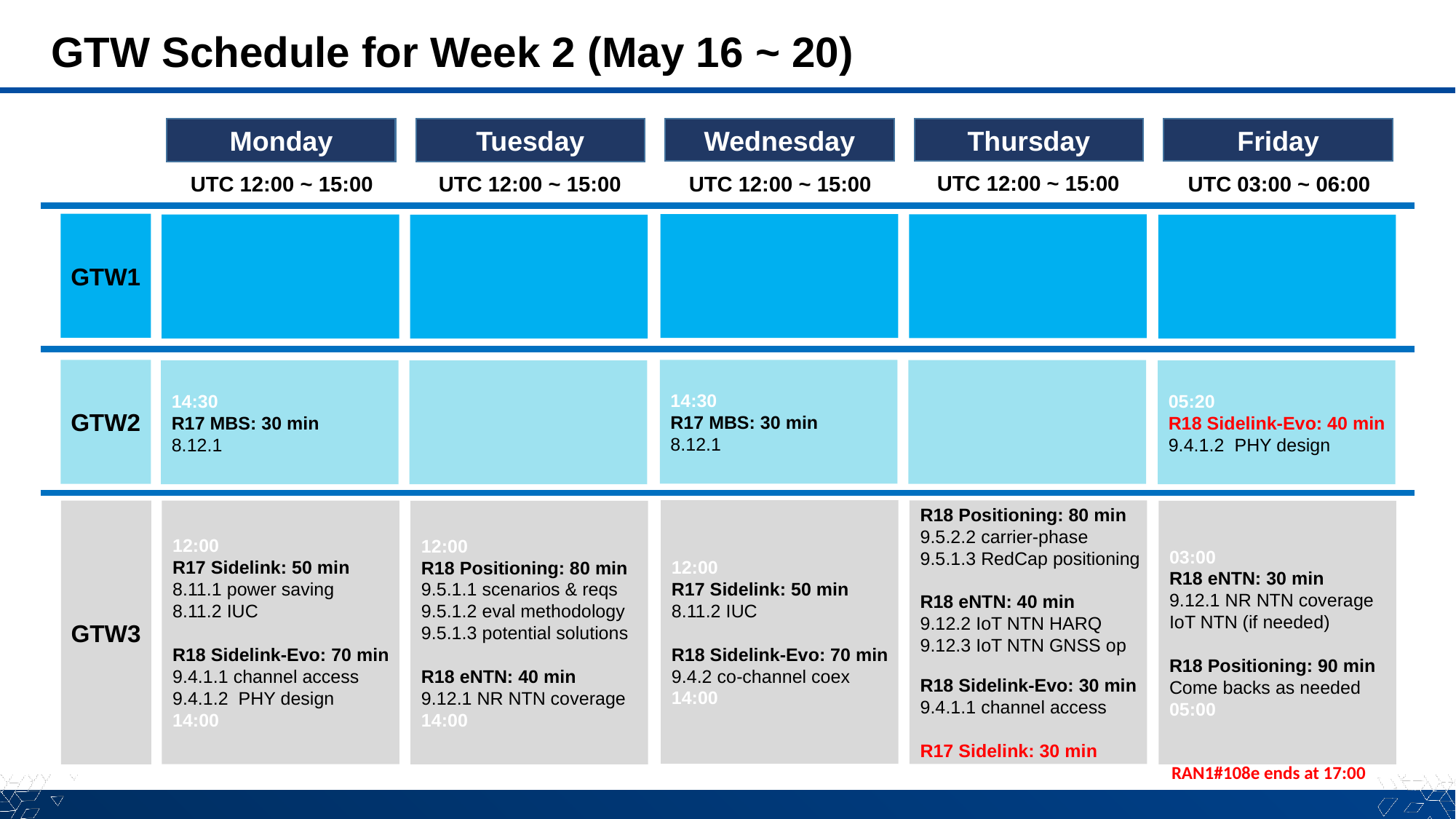

# GTW Schedule for Week 2 (May 16 ~ 20)
Friday
Thursday
Wednesday
Tuesday
Monday
UTC 12:00 ~ 15:00
UTC 12:00 ~ 15:00
UTC 03:00 ~ 06:00
UTC 12:00 ~ 15:00
UTC 12:00 ~ 15:00
GTW1

GTW2
14:30
R17 MBS: 30 min
8.12.1

14:30
R17 MBS: 30 min
8.12.1

05:20
R18 Sidelink-Evo: 40 min
9.4.1.2  PHY design
12:00
R17 Sidelink: 50 min
8.11.2 IUC

R18 Sidelink-Evo: 70 min
9.4.2 co-channel coex
14:00
R18 Positioning: 80 min
9.5.2.2 carrier-phase
9.5.1.3 RedCap positioning

R18 eNTN: 40 min
9.12.2 IoT NTN HARQ
9.12.3 IoT NTN GNSS op

R18 Sidelink-Evo: 30 min
9.4.1.1 channel access

R17 Sidelink: 30 min
GTW3
12:00
R17 Sidelink: 50 min
8.11.1 power saving
8.11.2 IUC

R18 Sidelink-Evo: 70 min
9.4.1.1 channel access
9.4.1.2  PHY design
14:00
12:00
R18 Positioning: 80 min
9.5.1.1 scenarios & reqs
9.5.1.2 eval methodology
9.5.1.3 potential solutions

R18 eNTN: 40 min
9.12.1 NR NTN coverage
14:00
03:00
R18 eNTN: 30 min
9.12.1 NR NTN coverage
IoT NTN (if needed)

R18 Positioning: 90 min
Come backs as needed
05:00
RAN1#108e ends at 17:00